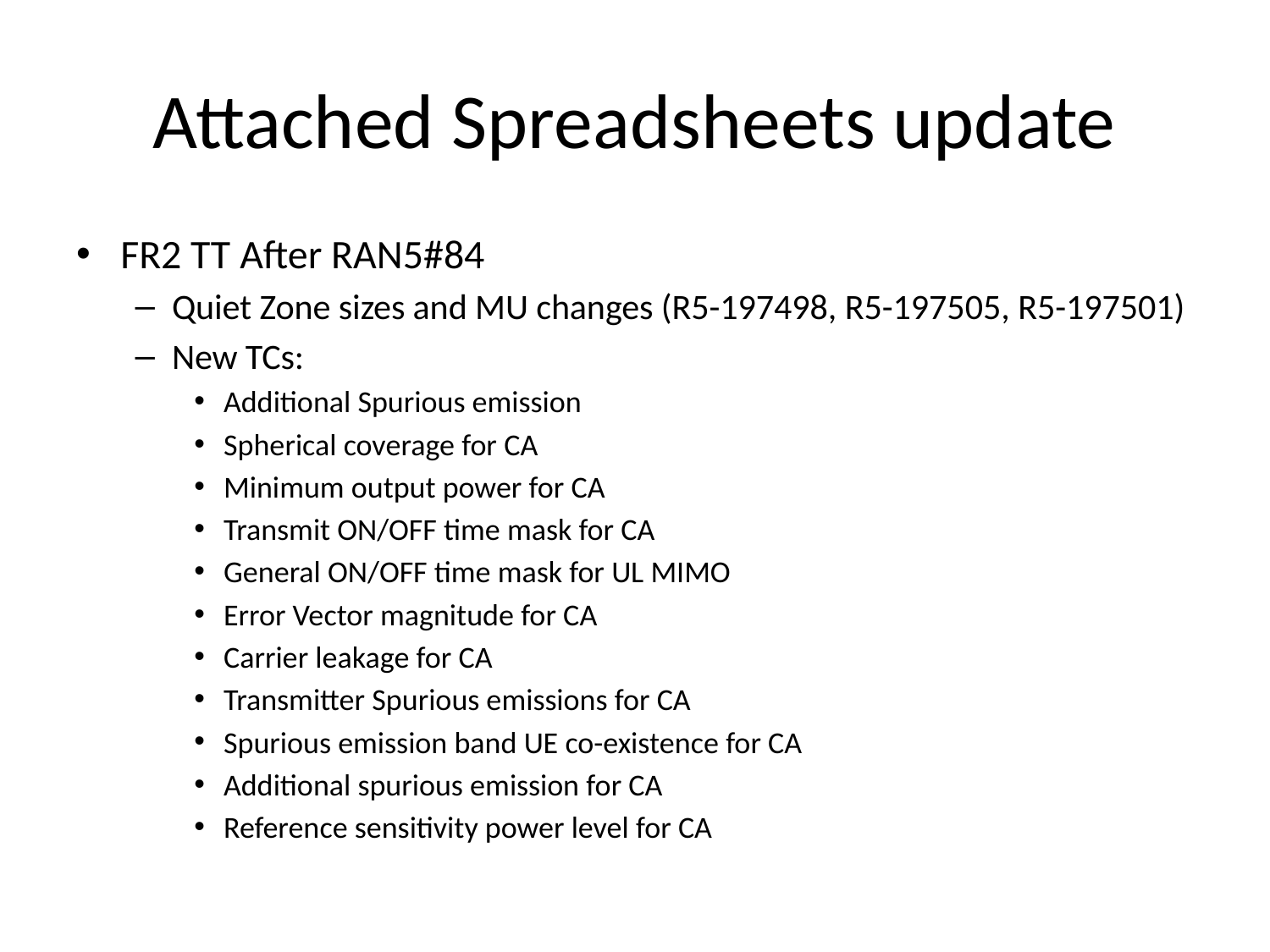

# Attached Spreadsheets update
FR2 TT After RAN5#84
Quiet Zone sizes and MU changes (R5-197498, R5-197505, R5-197501)
New TCs:
Additional Spurious emission
Spherical coverage for CA
Minimum output power for CA
Transmit ON/OFF time mask for CA
General ON/OFF time mask for UL MIMO
Error Vector magnitude for CA
Carrier leakage for CA
Transmitter Spurious emissions for CA
Spurious emission band UE co-existence for CA
Additional spurious emission for CA
Reference sensitivity power level for CA